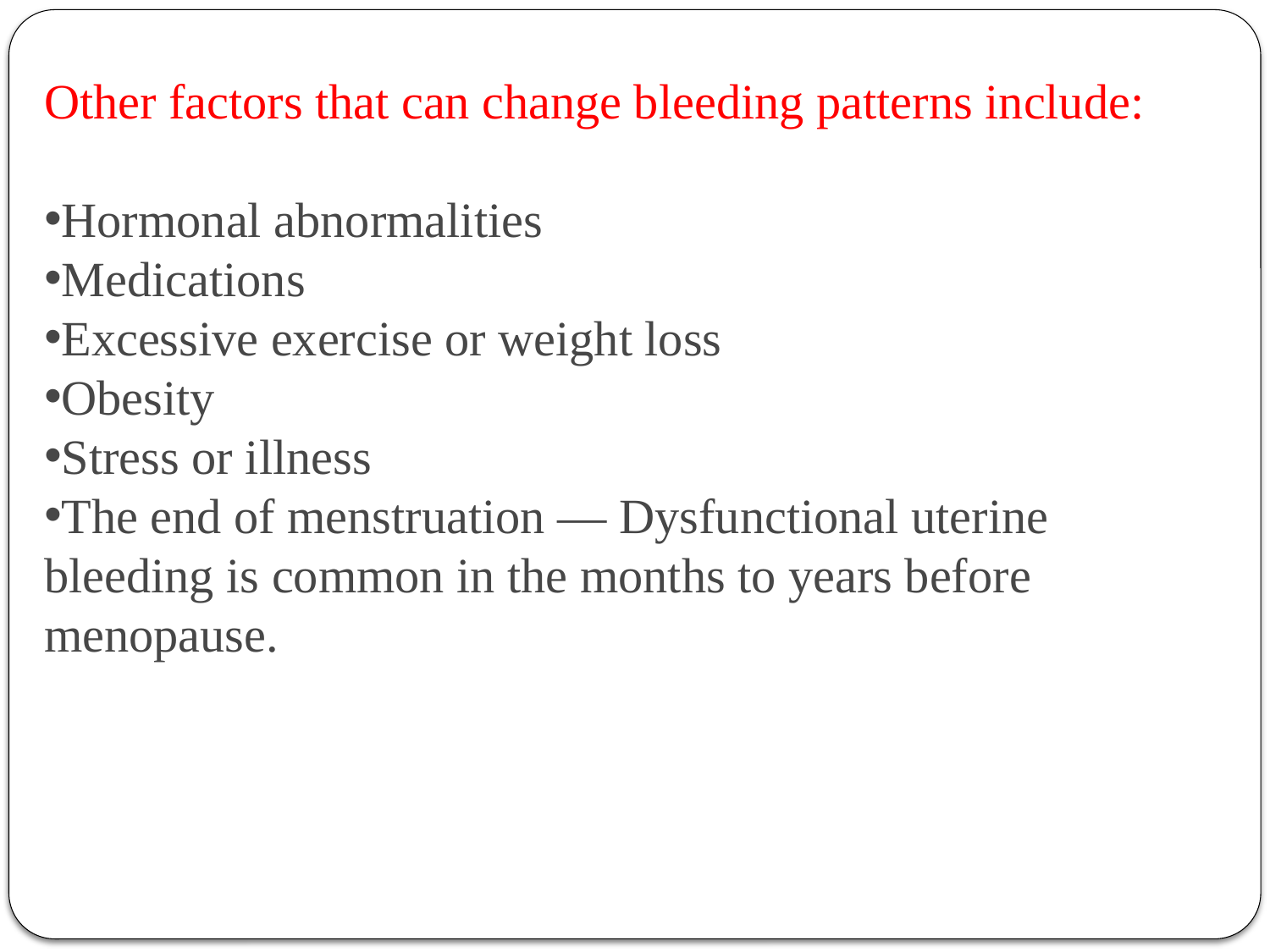

Other factors that can change bleeding patterns include:

Hormonal abnormalities
Medications
Excessive exercise or weight loss
Obesity
Stress or illness
The end of menstruation — Dysfunctional uterine bleeding is common in the months to years before menopause.